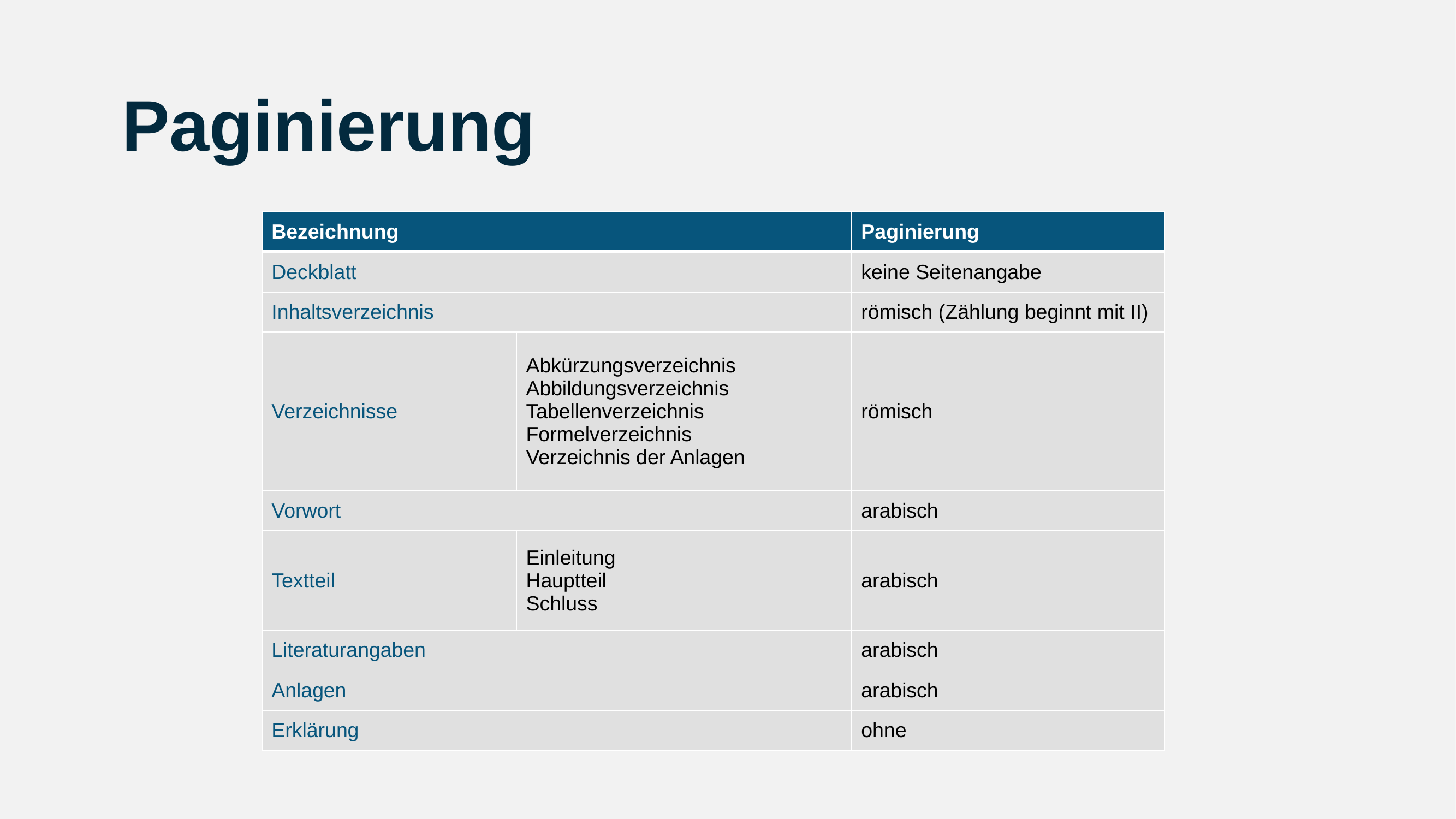

# Paginierung
| Bezeichnung |  | Paginierung |
| --- | --- | --- |
| Deckblatt |  | keine Seitenangabe |
| Inhaltsverzeichnis |  | römisch (Zählung beginnt mit II) |
| Verzeichnisse | Abkürzungsverzeichnis Abbildungsverzeichnis Tabellenverzeichnis Formelverzeichnis Verzeichnis der Anlagen | römisch |
| Vorwort |  | arabisch |
| Textteil | Einleitung Hauptteil Schluss | arabisch |
| Literaturangaben |  | arabisch |
| Anlagen |  | arabisch |
| Erklärung |  | ohne |